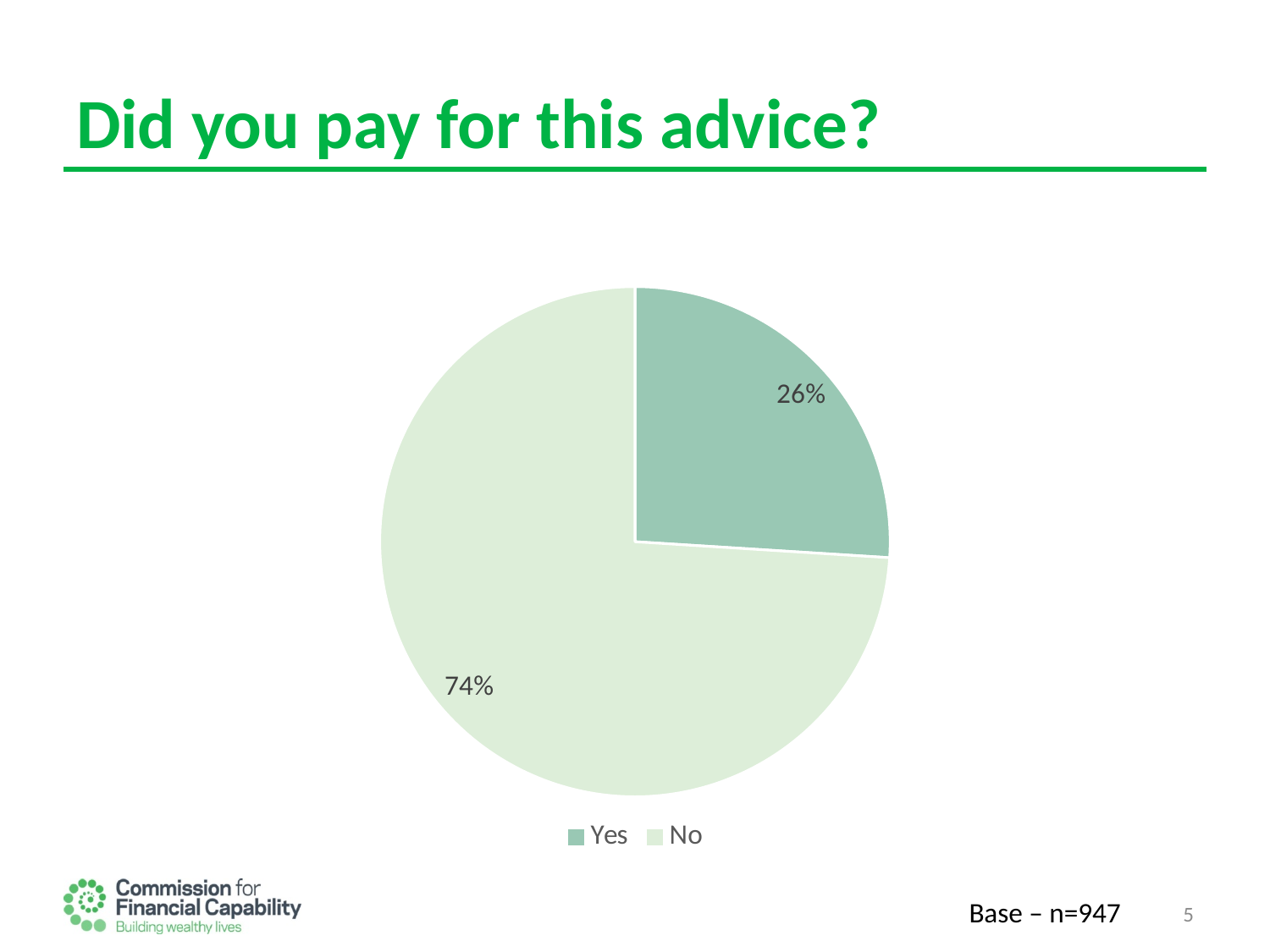

# Did you pay for this advice?

### Chart

| Category | Column1 |
|---|---|
| Yes | 0.26 |
| No | 0.74 |
5
Base – n=947